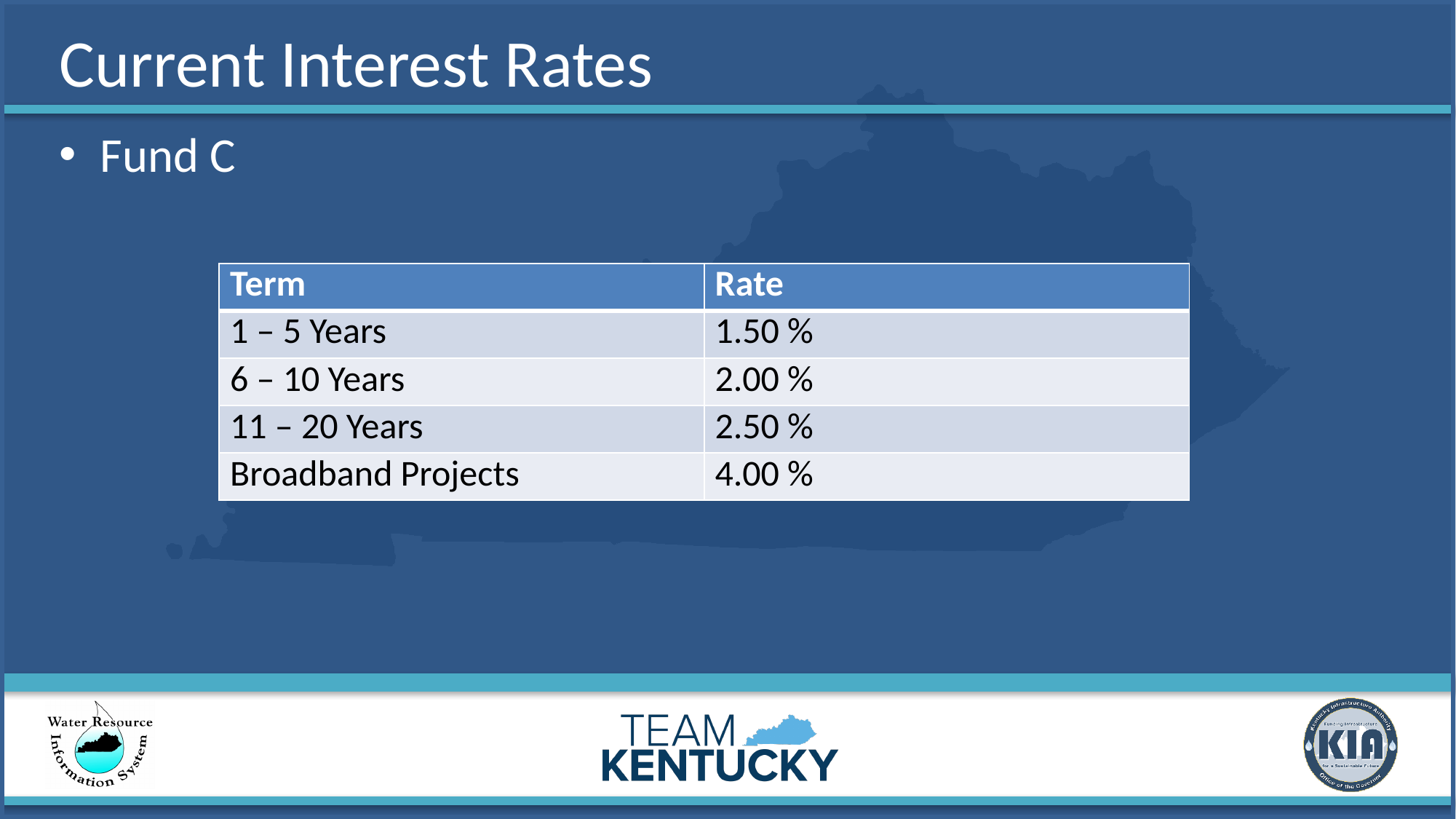

# Current Interest Rates
Fund C

| Term | Rate |
| --- | --- |
| 1 – 5 Years | 1.50 % |
| 6 – 10 Years | 2.00 % |
| 11 – 20 Years | 2.50 % |
| Broadband Projects | 4.00 % |